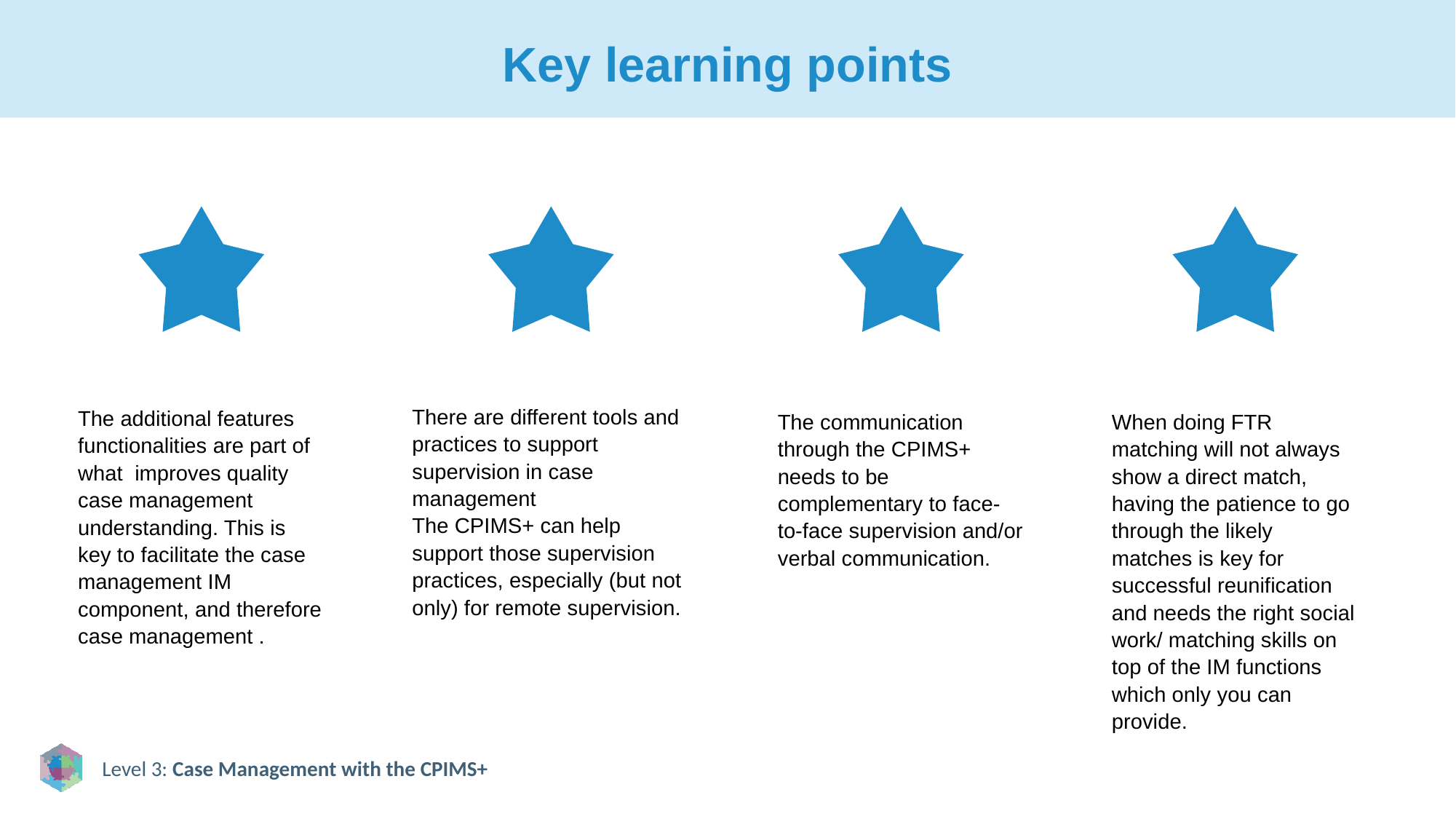

# Key learning points

There are different tools and practices to support supervision in case management
The CPIMS+ can help support those supervision practices, especially (but not only) for remote supervision.
The additional features functionalities are part of what  improves quality case management understanding. This is key to facilitate the case management IM component, and therefore case management .
The communication through the CPIMS+ needs to be complementary to face-to-face supervision and/or verbal communication.
When doing FTR matching will not always show a direct match, having the patience to go through the likely matches is key for successful reunification and needs the right social work/ matching skills on top of the IM functions which only you can provide.